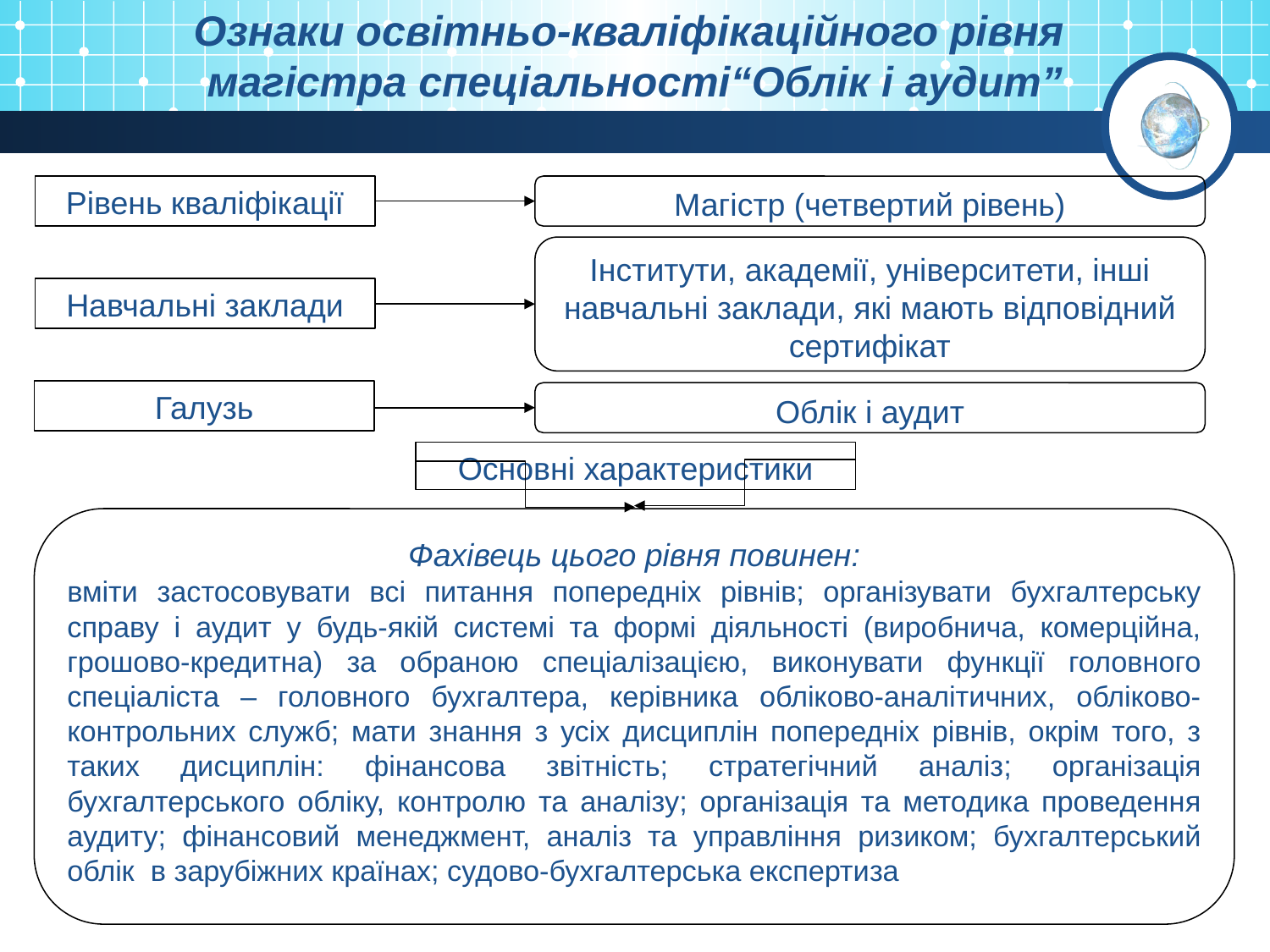

# Ознаки освітньо-кваліфікаційного рівня магістра спеціальності“Облік і аудит”
Рівень кваліфікації
Магістр (четвертий рівень)
Інститути, академії, університети, інші навчальні заклади, які мають відповідний сертифікат
Навчальні заклади
Галузь
Облік і аудит
Основні характеристики
Фахівець цього рівня повинен:
вміти застосовувати всі питання попередніх рівнів; організувати бухгалтерську справу і аудит у будь-якій системі та формі діяльності (виробнича, комерційна, грошово-кредитна) за обраною спеціалізацією, виконувати функції головного спеціаліста – головного бухгалтера, керівника обліково-аналітичних, обліково-контрольних служб; мати знання з усіх дисциплін попередніх рівнів, окрім того, з таких дисциплін: фінансова звітність; стратегічний аналіз; організація бухгалтерського обліку, контролю та аналізу; організація та методика проведення аудиту; фінансовий менеджмент, аналіз та управління ризиком; бухгалтерський облік  в зарубіжних країнах; судово-бухгалтерська експертиза